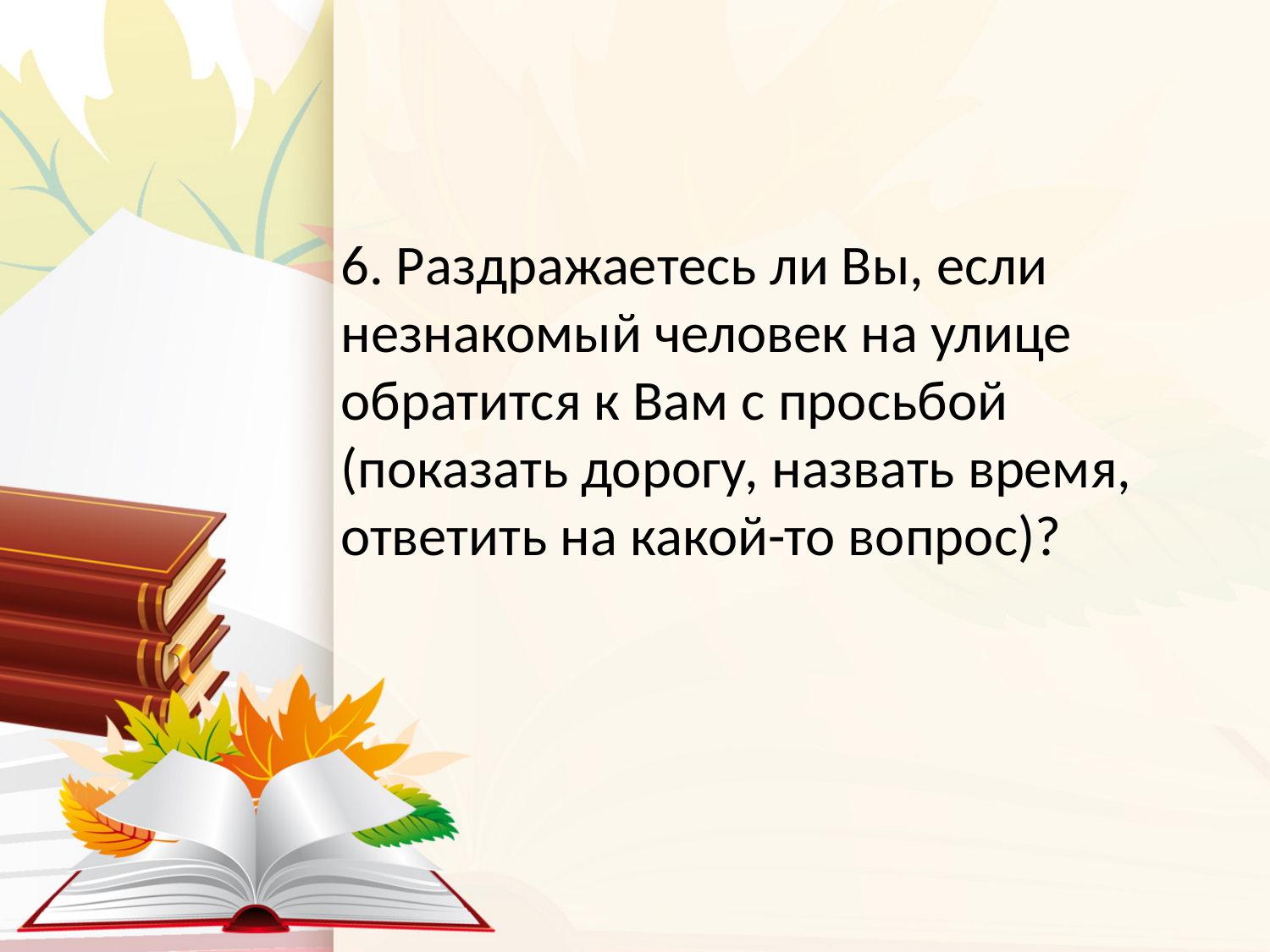

6. Раздражаетесь ли Вы, если незнакомый человек на улице обратится к Вам с просьбой (показать дорогу, назвать время, ответить на какой-то вопрос)?